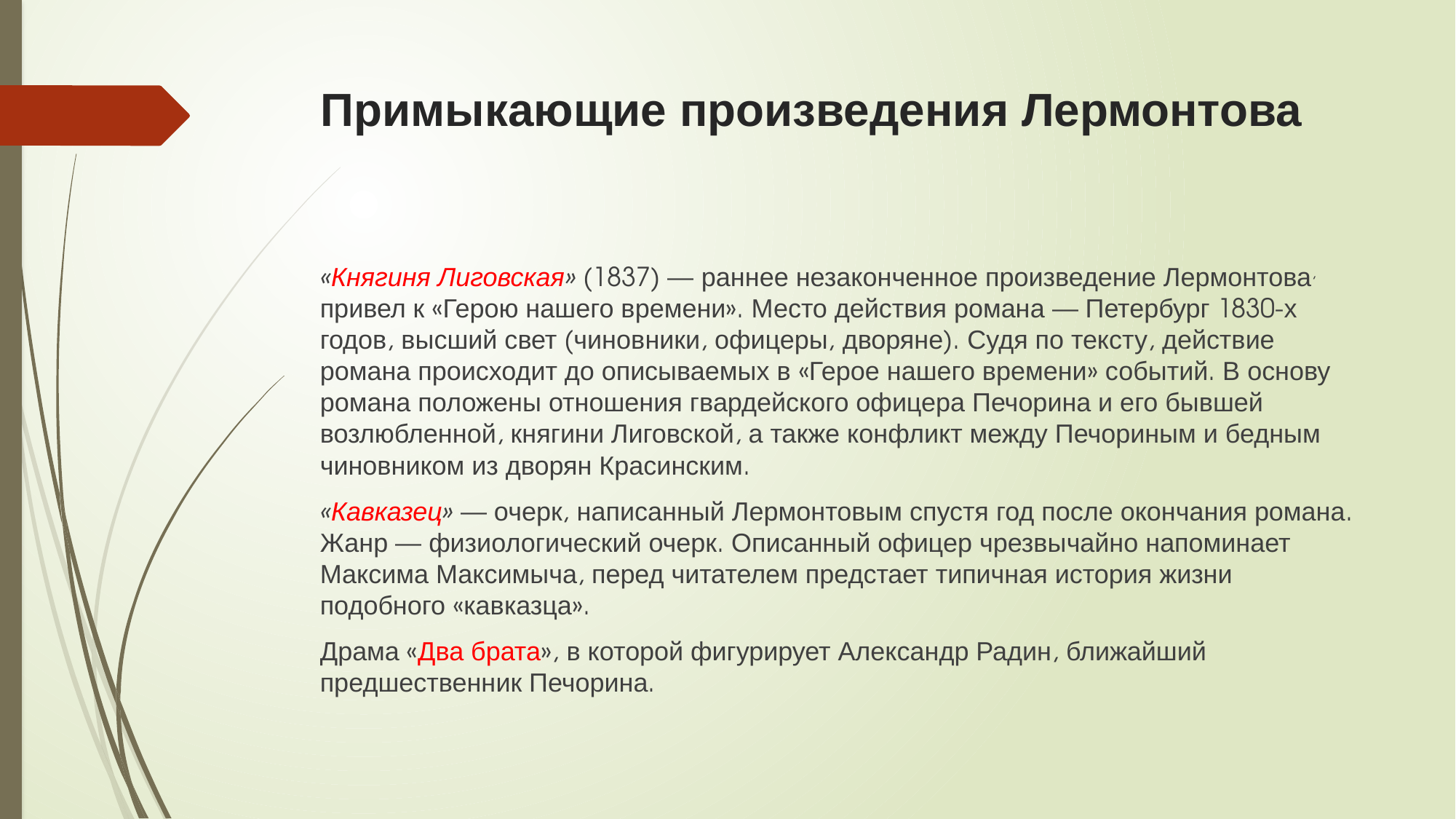

# Примыкающие произведения Лермонтова
«Княгиня Лиговская» (1837) — раннее незаконченное произведение Лермонтова, привел к «Герою нашего времени». Место действия романа — Петербург 1830-х годов, высший свет (чиновники, офицеры, дворяне). Судя по тексту, действие романа происходит до описываемых в «Герое нашего времени» событий. В основу романа положены отношения гвардейского офицера Печорина и его бывшей возлюбленной, княгини Лиговской, а также конфликт между Печориным и бедным чиновником из дворян Красинским.
«Кавказец» — очерк, написанный Лермонтовым спустя год после окончания романа. Жанр — физиологический очерк. Описанный офицер чрезвычайно напоминает Максима Максимыча, перед читателем предстает типичная история жизни подобного «кавказца».
Драма «Два брата», в которой фигурирует Александр Радин, ближайший предшественник Печорина.